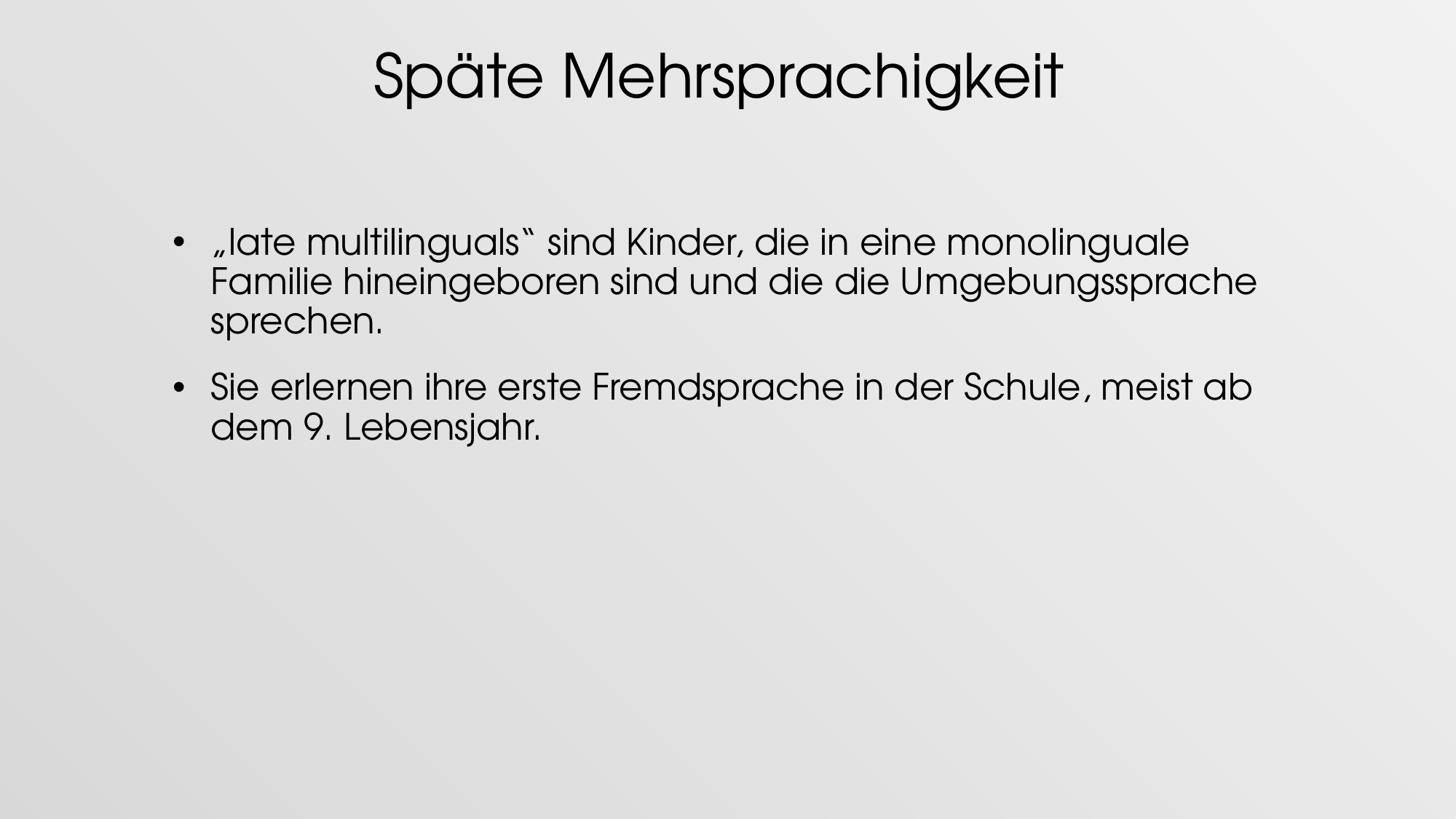

# Späte Mehrsprachigkeit
„late multilinguals“ sind Kinder, die in eine monolinguale Familie hineingeboren sind und die die Umgebungssprache sprechen.
Sie erlernen ihre erste Fremdsprache in der Schule, meist ab dem 9. Lebensjahr.